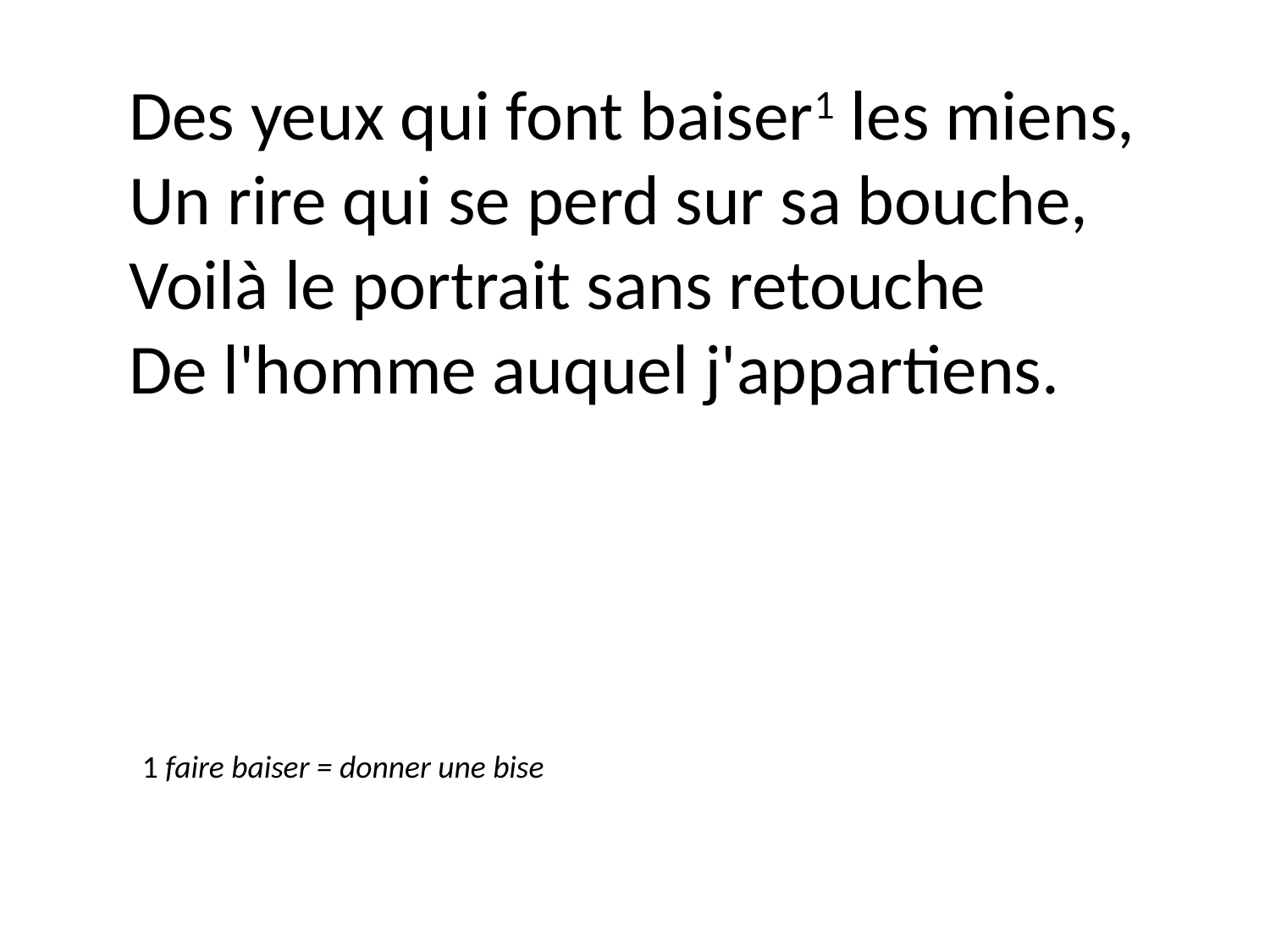

Des yeux qui font baiser1 les miens,
Un rire qui se perd sur sa bouche,
Voilà le portrait sans retouche
De l'homme auquel j'appartiens.
1 faire baiser = donner une bise